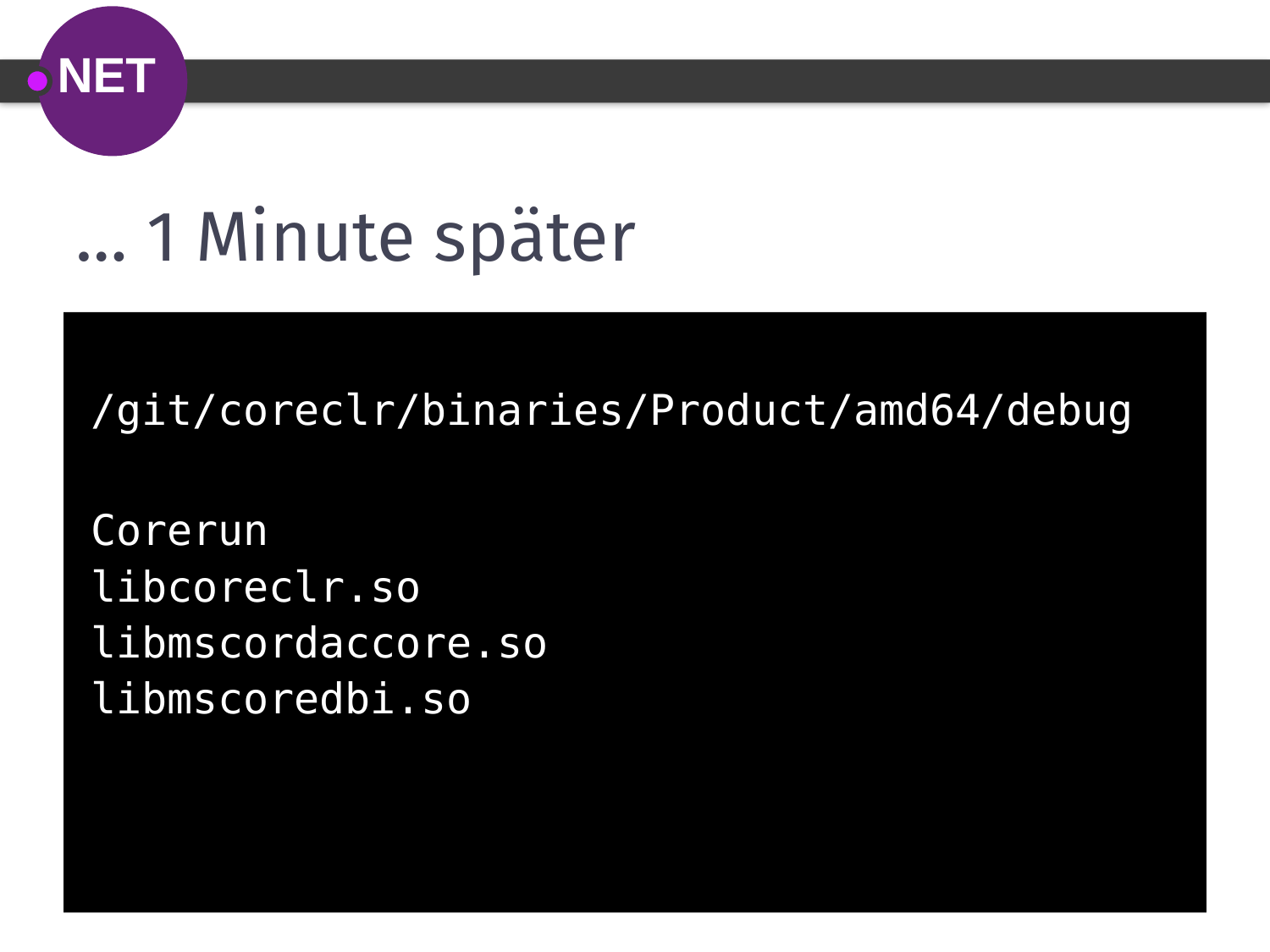

# … 1 Minute später

/git/coreclr/binaries/Product/amd64/debug

Corerun
libcoreclr.so
libmscordaccore.so
libmscoredbi.so